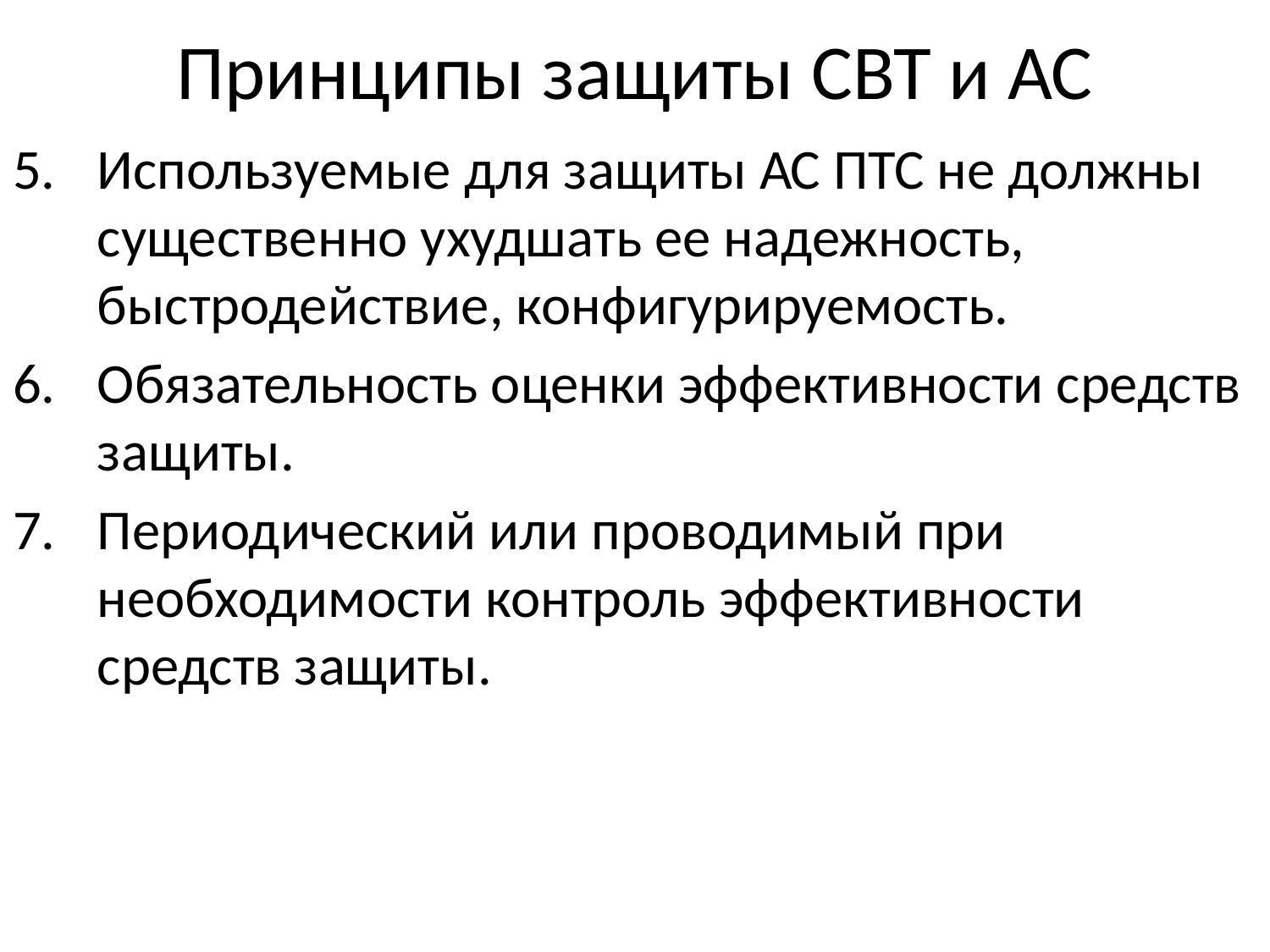

# Принципы защиты СВТ и АС
Используемые для защиты АС ПТС не должны существенно ухудшать ее надежность, быстродействие, конфигурируемость.
Обязательность оценки эффективности средств защиты.
Периодический или проводимый при необходимости контроль эффективности средств защиты.